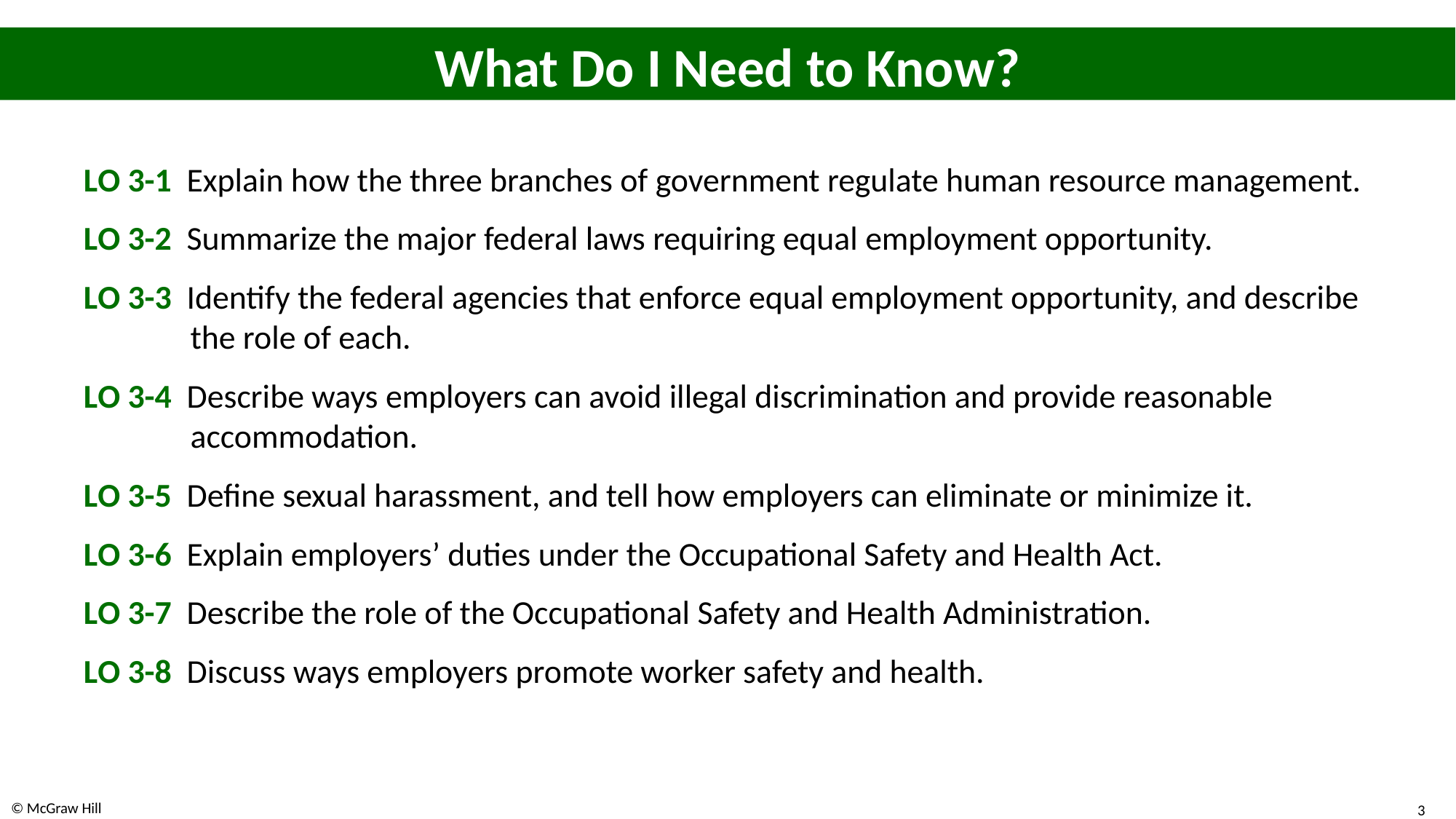

# What Do I Need to Know?
L O 3-1  Explain how the three branches of government regulate human resource management.
L O 3-2  Summarize the major federal laws requiring equal employment opportunity.
L O 3-3  Identify the federal agencies that enforce equal employment opportunity, and describe the role of each.
L O 3-4  Describe ways employers can avoid illegal discrimination and provide reasonable accommodation.
L O 3-5  Define sexual harassment, and tell how employers can eliminate or minimize it.
L O 3-6  Explain employers’ duties under the Occupational Safety and Health Act.
L O 3-7  Describe the role of the Occupational Safety and Health Administration.
L O 3-8  Discuss ways employers promote worker safety and health.